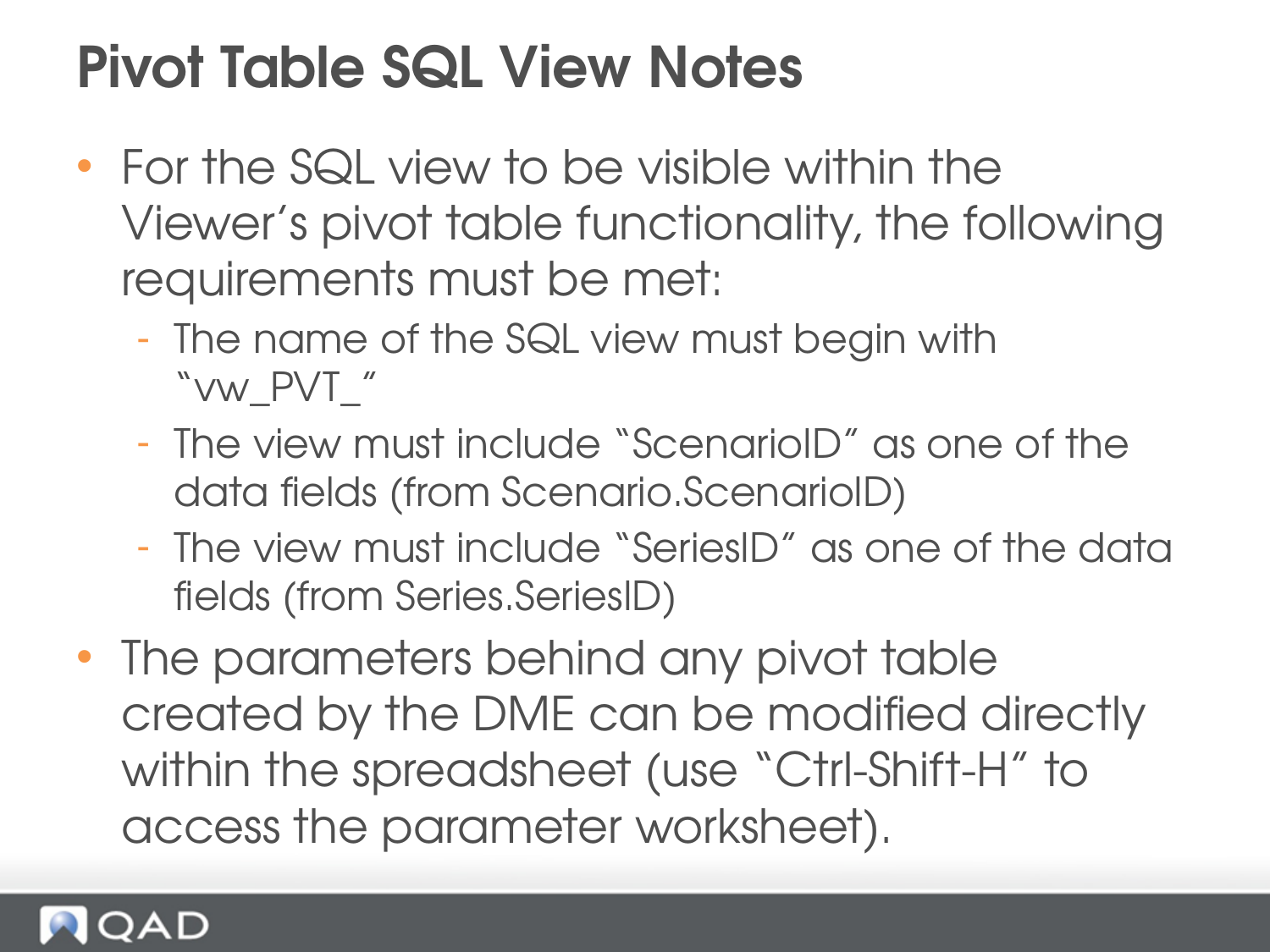

# Pivot Table SQL View Notes
For the SQL view to be visible within the Viewer’s pivot table functionality, the following requirements must be met:
The name of the SQL view must begin with “vw_PVT_”
The view must include “ScenarioID” as one of the data fields (from Scenario.ScenarioID)
The view must include “SeriesID” as one of the data fields (from Series.SeriesID)
The parameters behind any pivot table created by the DME can be modified directly within the spreadsheet (use “Ctrl-Shift-H” to access the parameter worksheet).